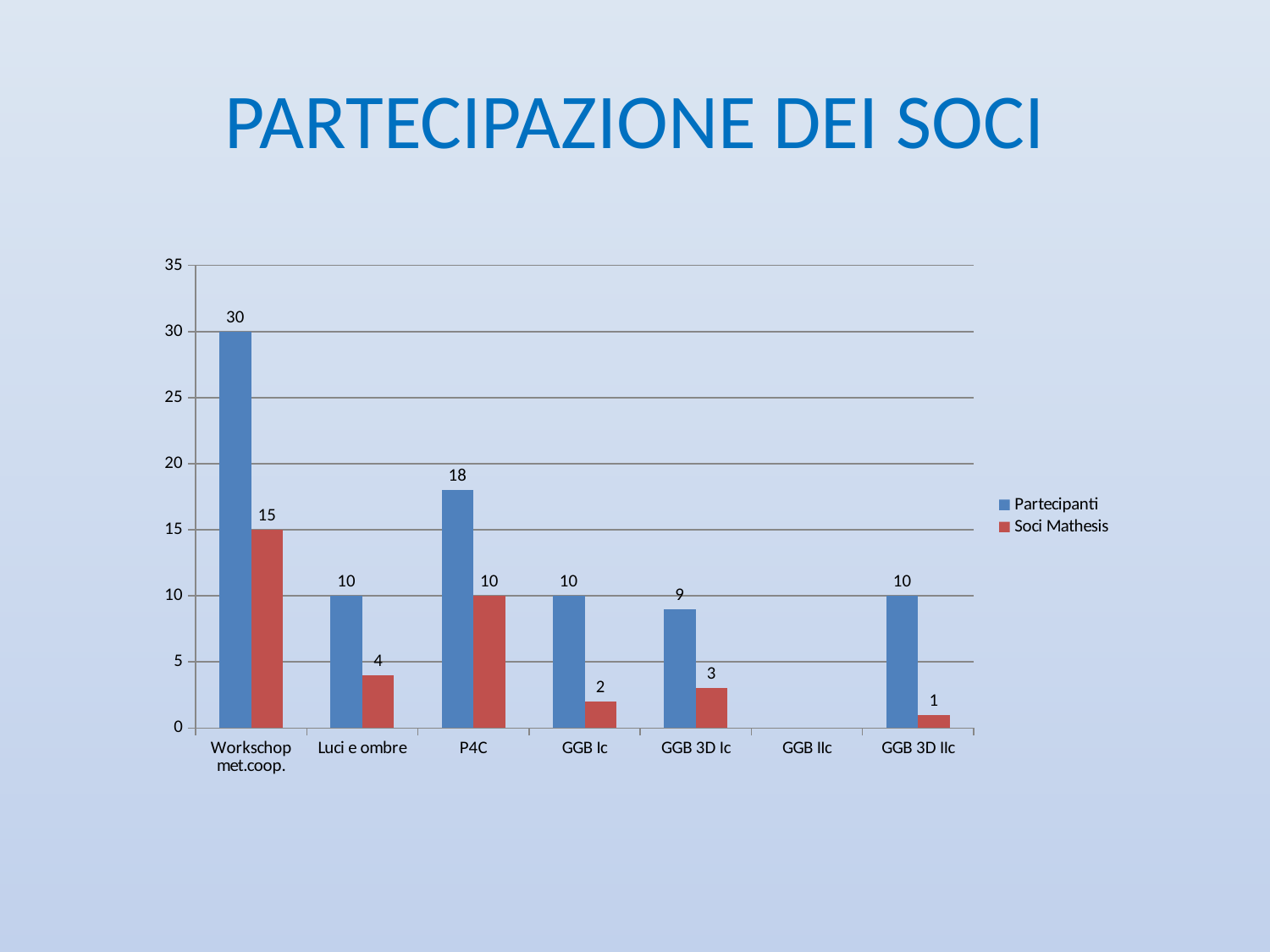

# PARTECIPAZIONE DEI SOCI

### Chart

| Category | Partecipanti | Soci Mathesis |
|---|---|---|
| Workschop met.coop. | 30.0 | 15.0 |
| Luci e ombre | 10.0 | 4.0 |
| P4C | 18.0 | 10.0 |
| GGB Ic | 10.0 | 2.0 |
| GGB 3D Ic | 9.0 | 3.0 |
| GGB IIc | None | None |
| GGB 3D IIc | 10.0 | 1.0 |